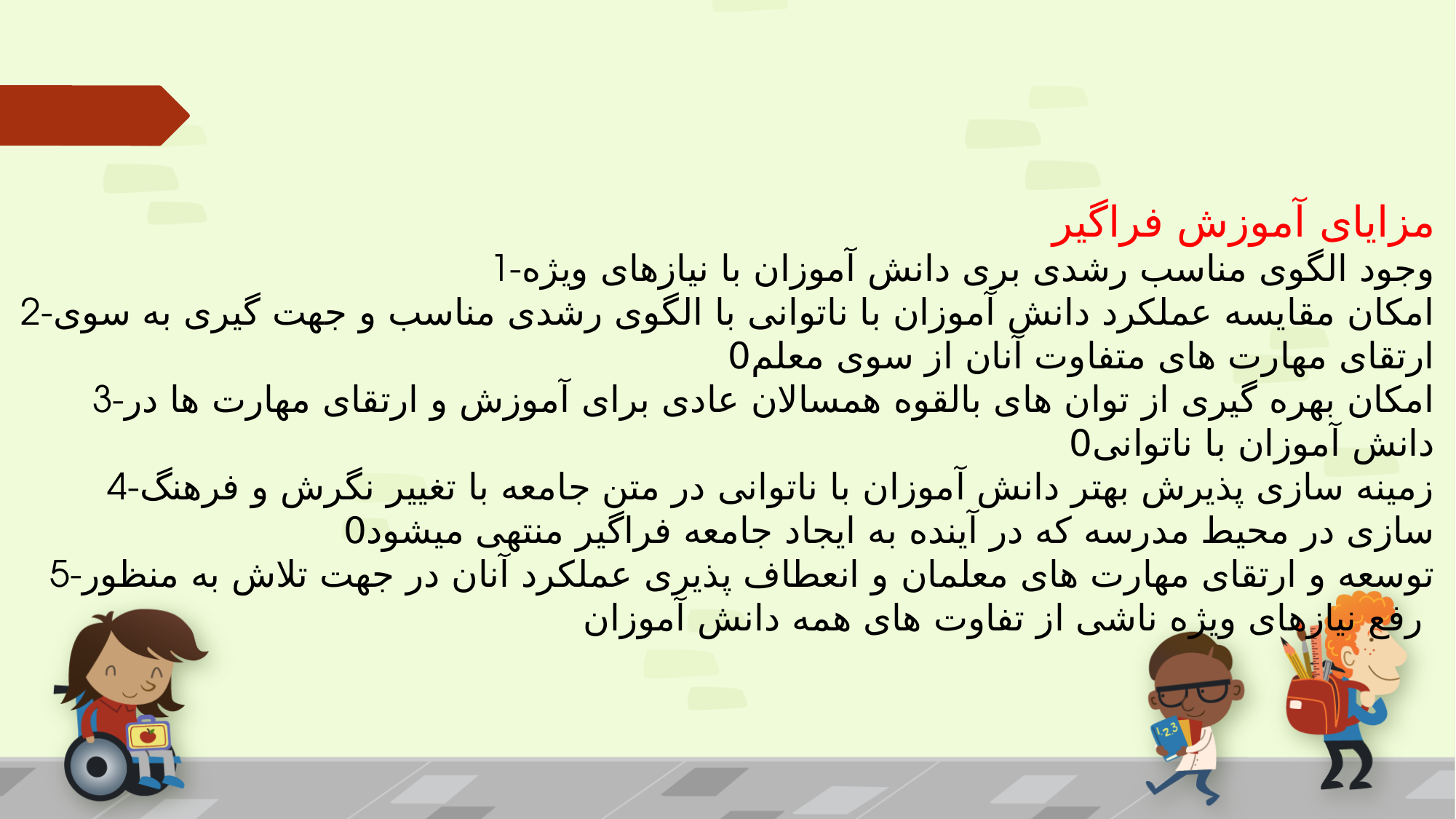

مزایای آموزش فراگیر
1-وجود الگوی مناسب رشدی بری دانش آموزان با نیازهای ویژه
2-امکان مقایسه عملکرد دانش آموزان با ناتوانی با الگوی رشدی مناسب و جهت گیری به سوی ارتقای مهارت های متفاوت آنان از سوی معلم0
3-امکان بهره گیری از توان های بالقوه همسالان عادی برای آموزش و ارتقای مهارت ها در دانش آموزان با ناتوانی0
4-زمینه سازی پذیرش بهتر دانش آموزان با ناتوانی در متن جامعه با تغییر نگرش و فرهنگ سازی در محیط مدرسه که در آینده به ایجاد جامعه فراگیر منتهی میشود0
5-توسعه و ارتقای مهارت های معلمان و انعطاف پذیری عملکرد آنان در جهت تلاش به منظور رفع نیازهای ویژه ناشی از تفاوت های همه دانش آموزان